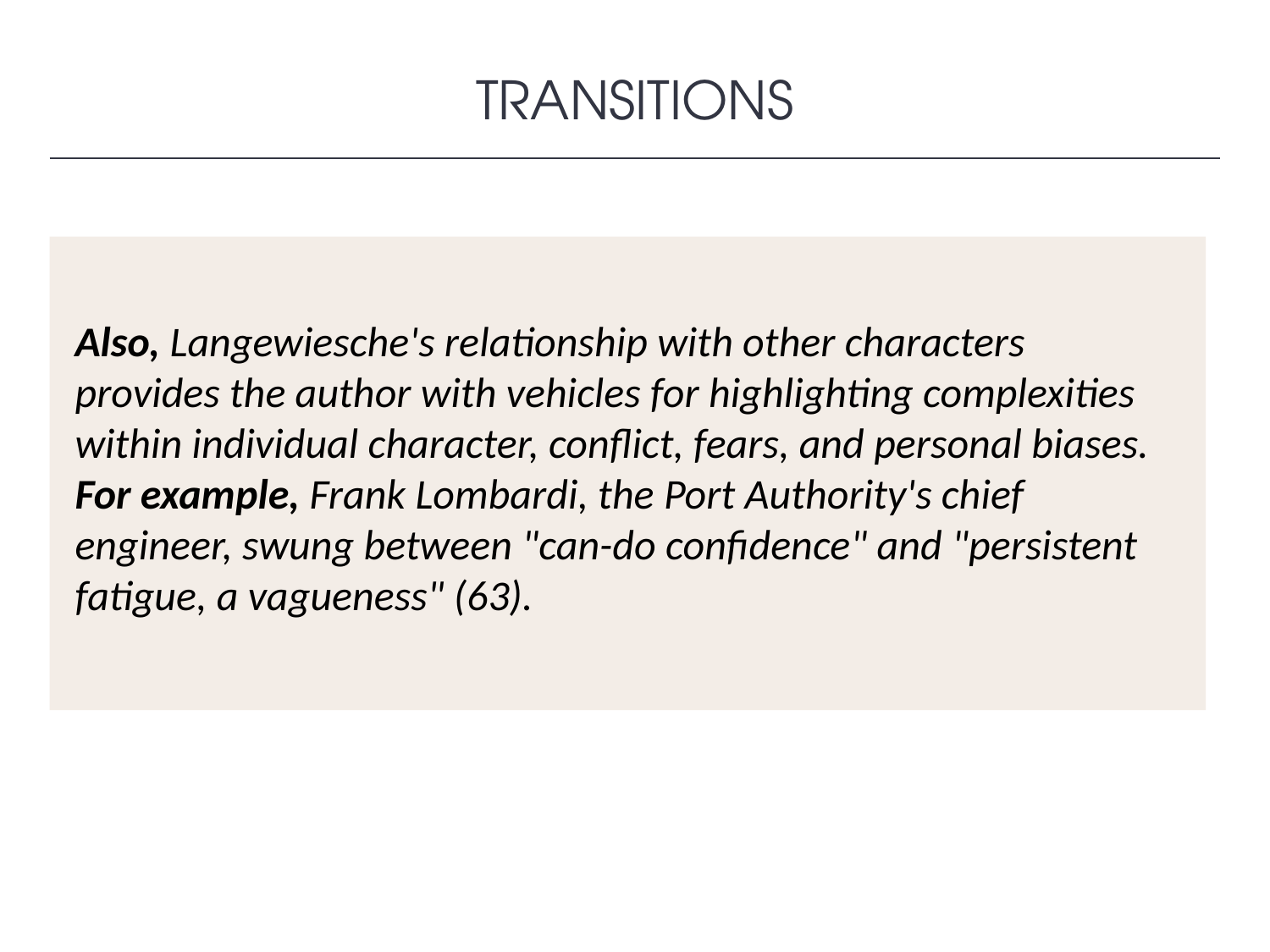

TRANSITIONS
HAWKES LEARNING

Also, Langewiesche's relationship with other characters provides the author with vehicles for highlighting complexities within individual character, conflict, fears, and personal biases. For example, Frank Lombardi, the Port Authority's chief engineer, swung between "can-do confidence" and "persistent fatigue, a vagueness" (63).